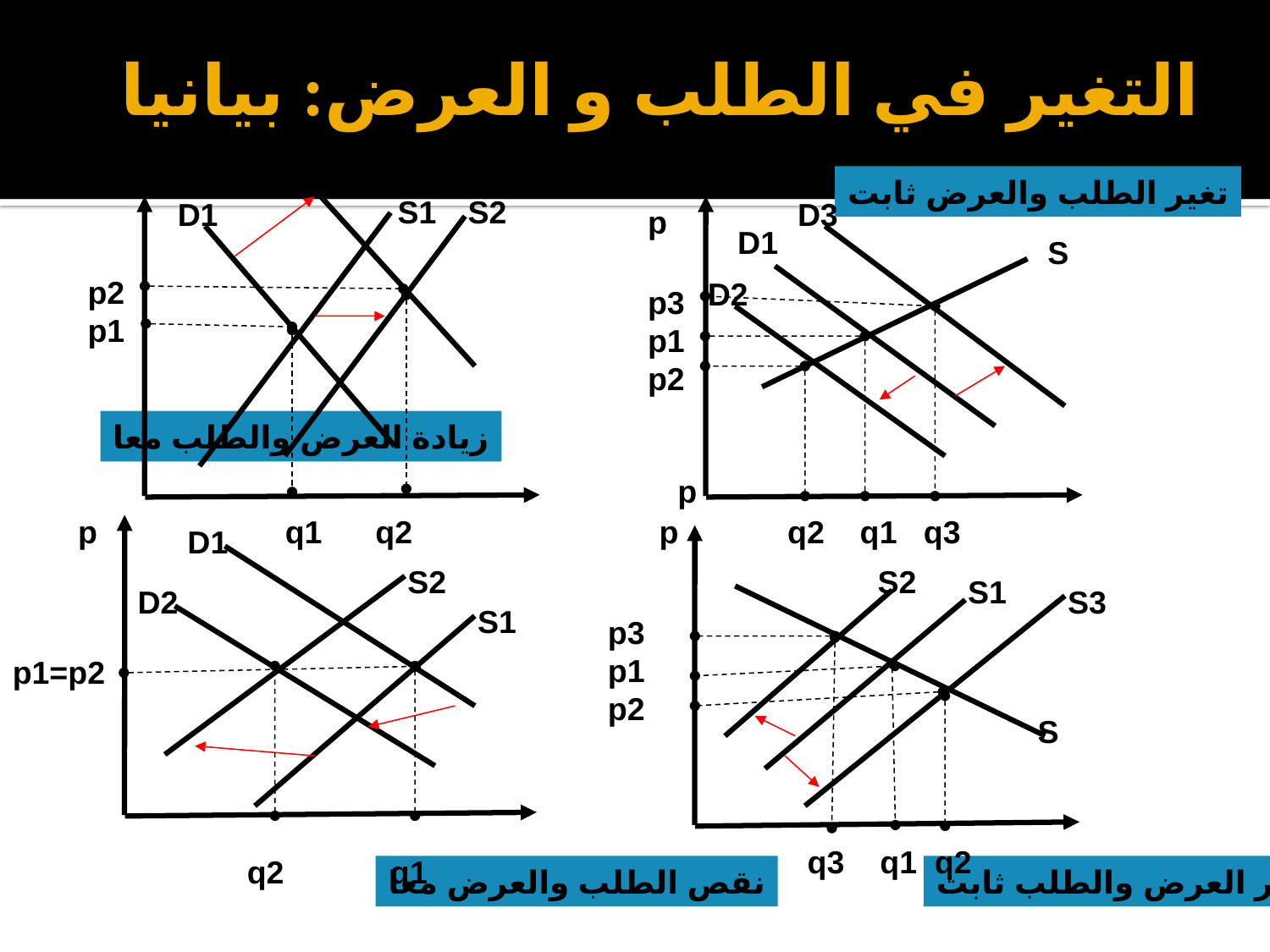

# التغير في الطلب و العرض: بيانيا
D2
p

S1
D1

p2
p1

زيادة العرض والطلب معا
p
  q1      q2

D1

S2
D2

p1=p2

q2            q1
تغير الطلب والعرض ثابت
D3
p

D1

S

D2
p3
p1
p2

p

p
q2    q1   q3

S2
S1
S3

p3
p1
p2

S

q3    q1  q2
S2

S1

نقص الطلب والعرض معا
تغير العرض والطلب ثابت